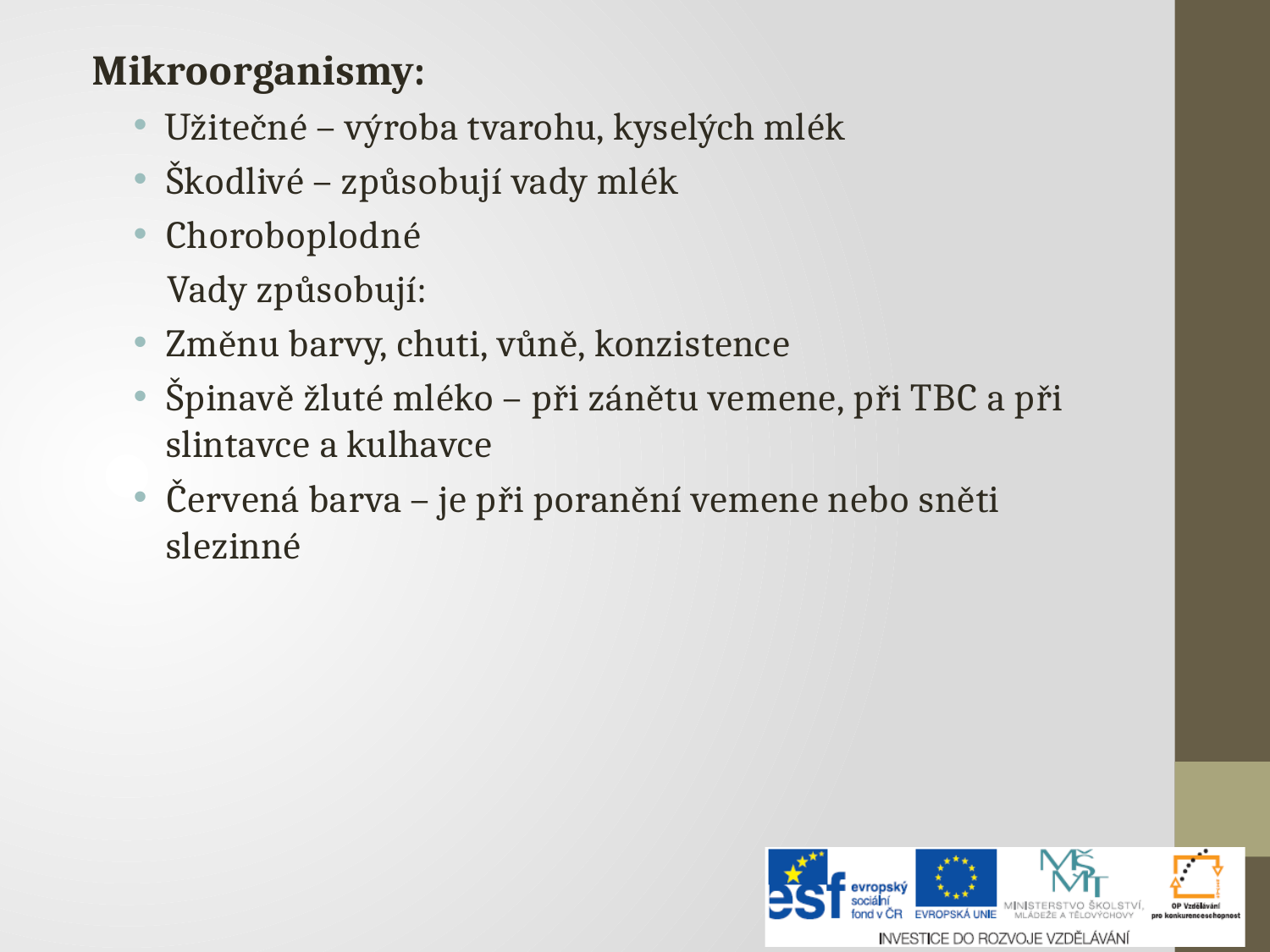

Mikroorganismy:
Užitečné – výroba tvarohu, kyselých mlék
Škodlivé – způsobují vady mlék
Choroboplodné
    Vady způsobují:
Změnu barvy, chuti, vůně, konzistence
Špinavě žluté mléko – při zánětu vemene, při TBC a při slintavce a kulhavce
Červená barva – je při poranění vemene nebo sněti slezinné